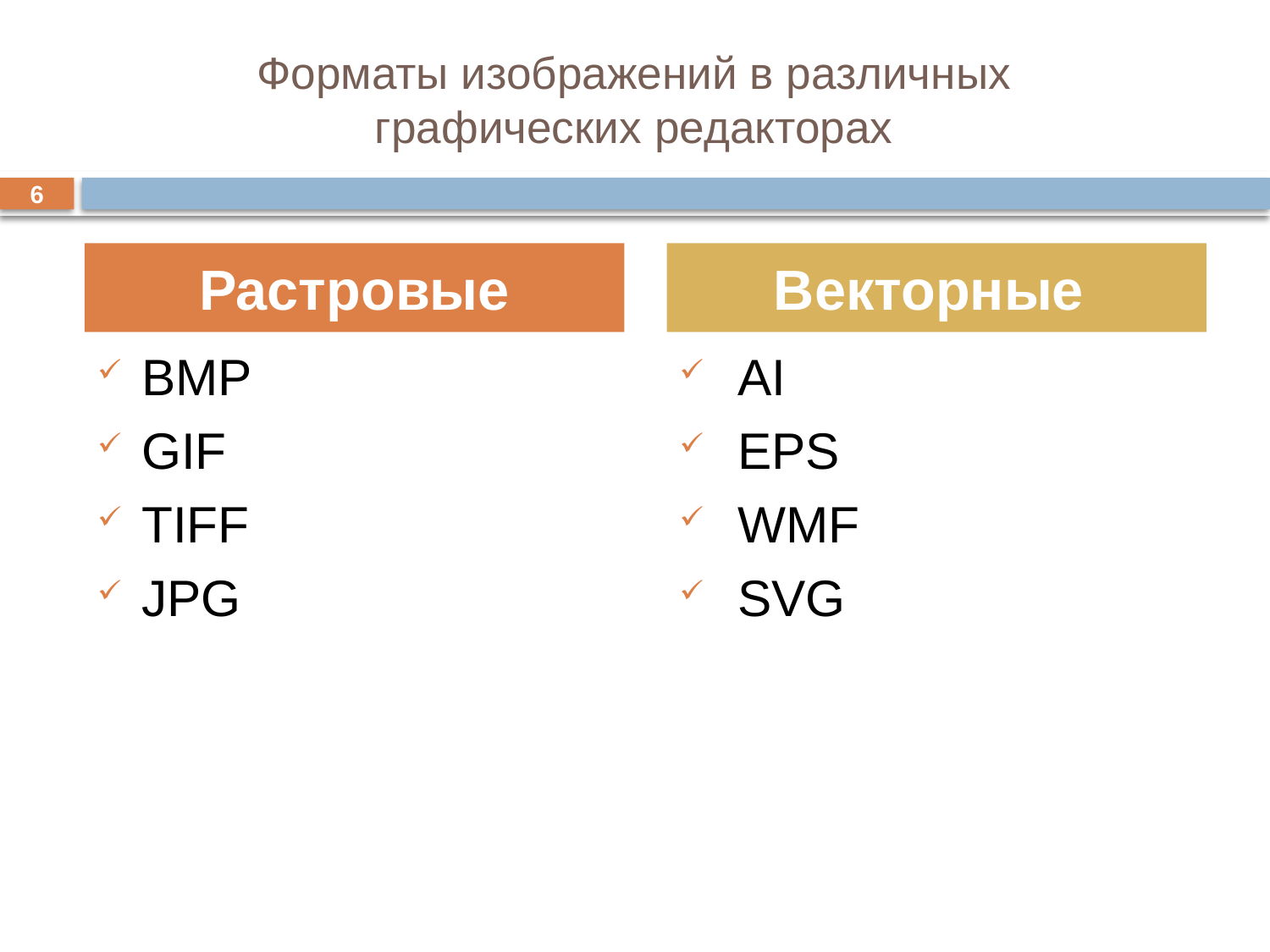

# Форматы изображений в различных графических редакторах
6
Растровые
Векторные
BMP
GIF
TIFF
JPG

 AI
 EPS
 WMF
 SVG